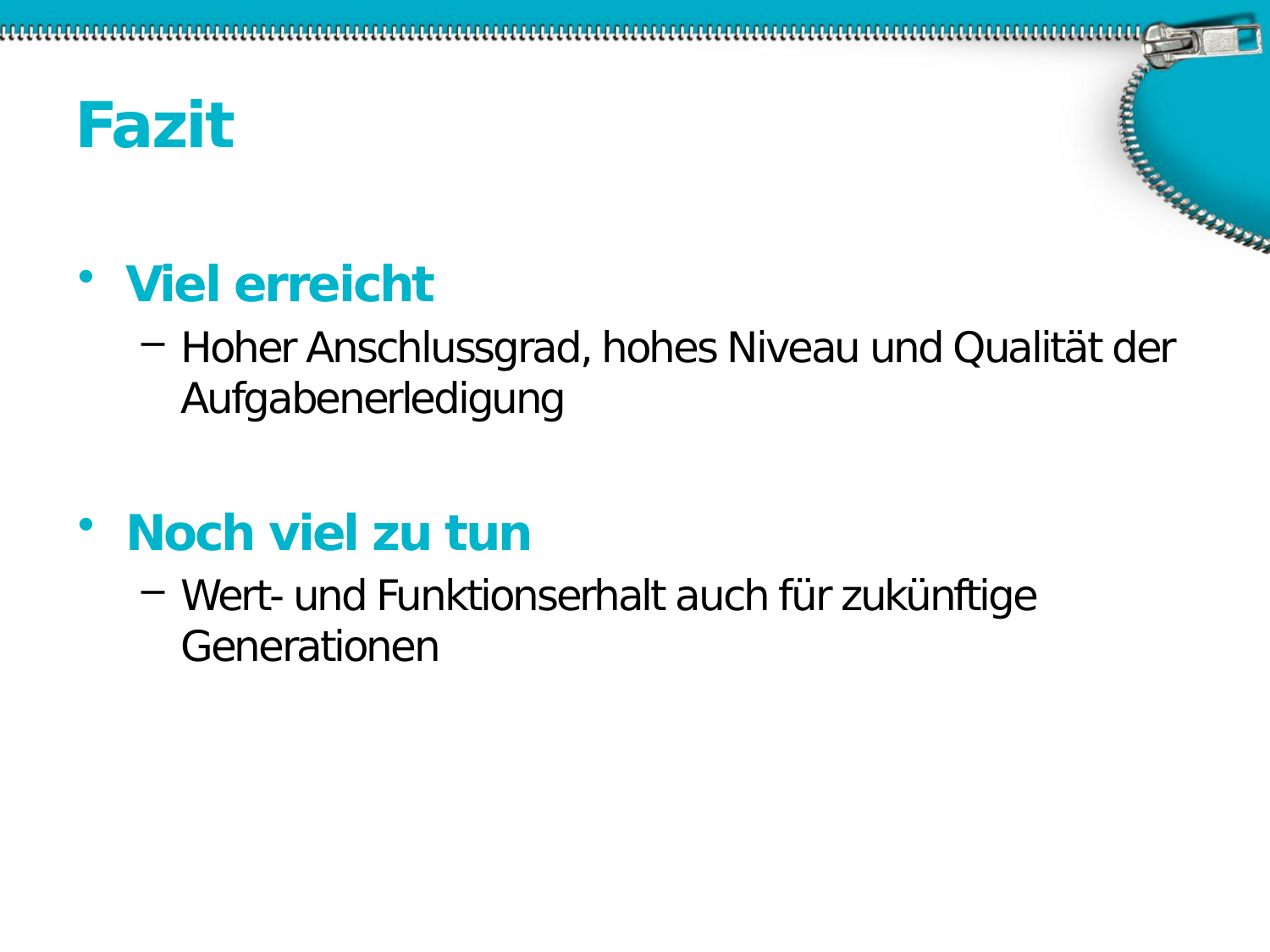

# Fazit
Viel erreicht
Hoher Anschlussgrad, hohes Niveau und Qualität der Aufgabenerledigung

Noch viel zu tun
Wert- und Funktionserhalt auch für zukünftige Generationen